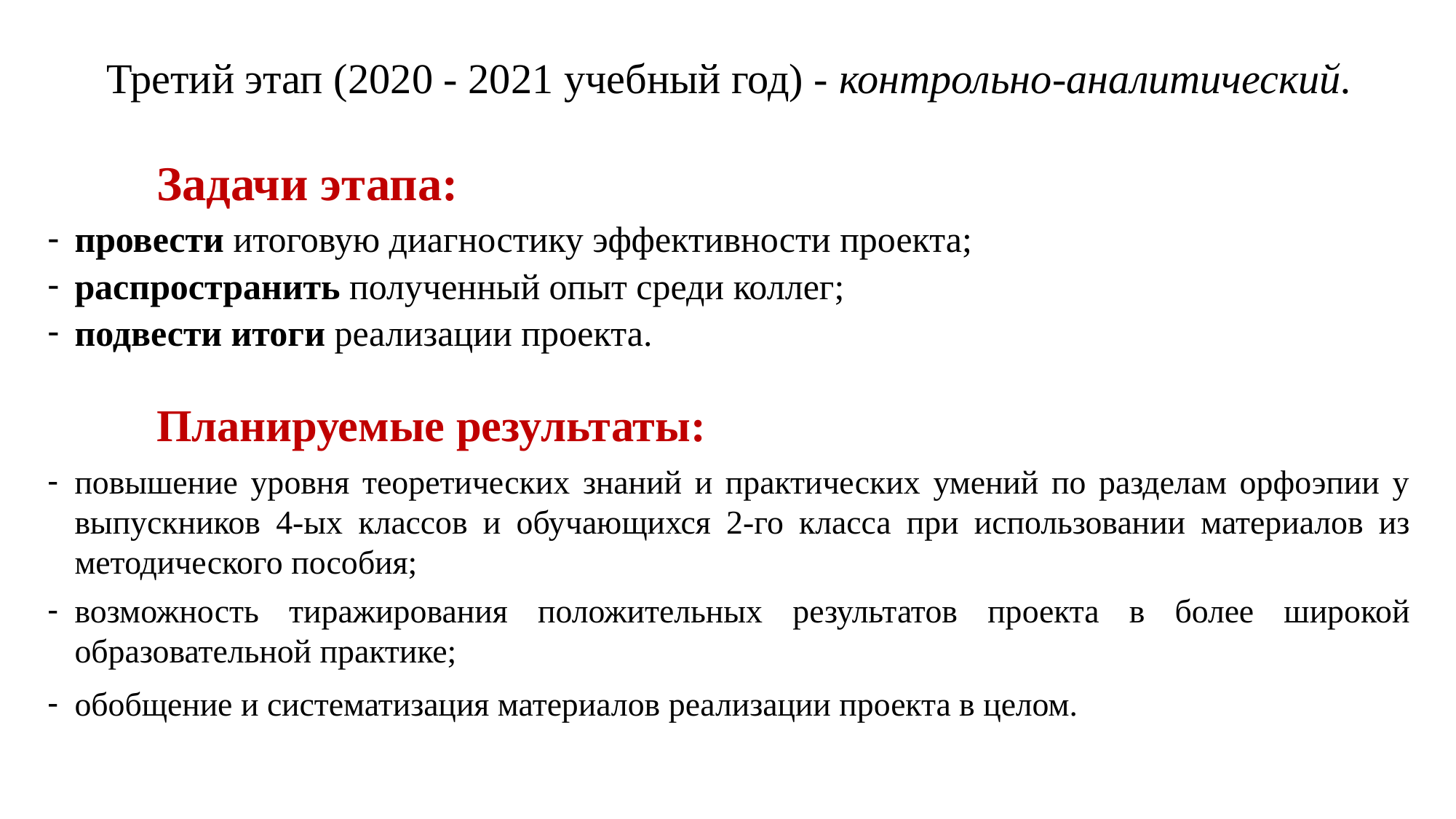

Третий этап (2020 - 2021 учебный год) - контрольно-аналитический.

	Задачи этапа:
провести итоговую диагностику эффективности проекта;
распространить полученный опыт среди коллег;
подвести итоги реализации проекта.

	Планируемые результаты:
повышение уровня теоретических знаний и практических умений по разделам орфоэпии у выпускников 4-ых классов и обучающихся 2-го класса при использовании материалов из методического пособия;
возможность тиражирования положительных результатов проекта в более широкой образовательной практике;
обобщение и систематизация материалов реализации проекта в целом.